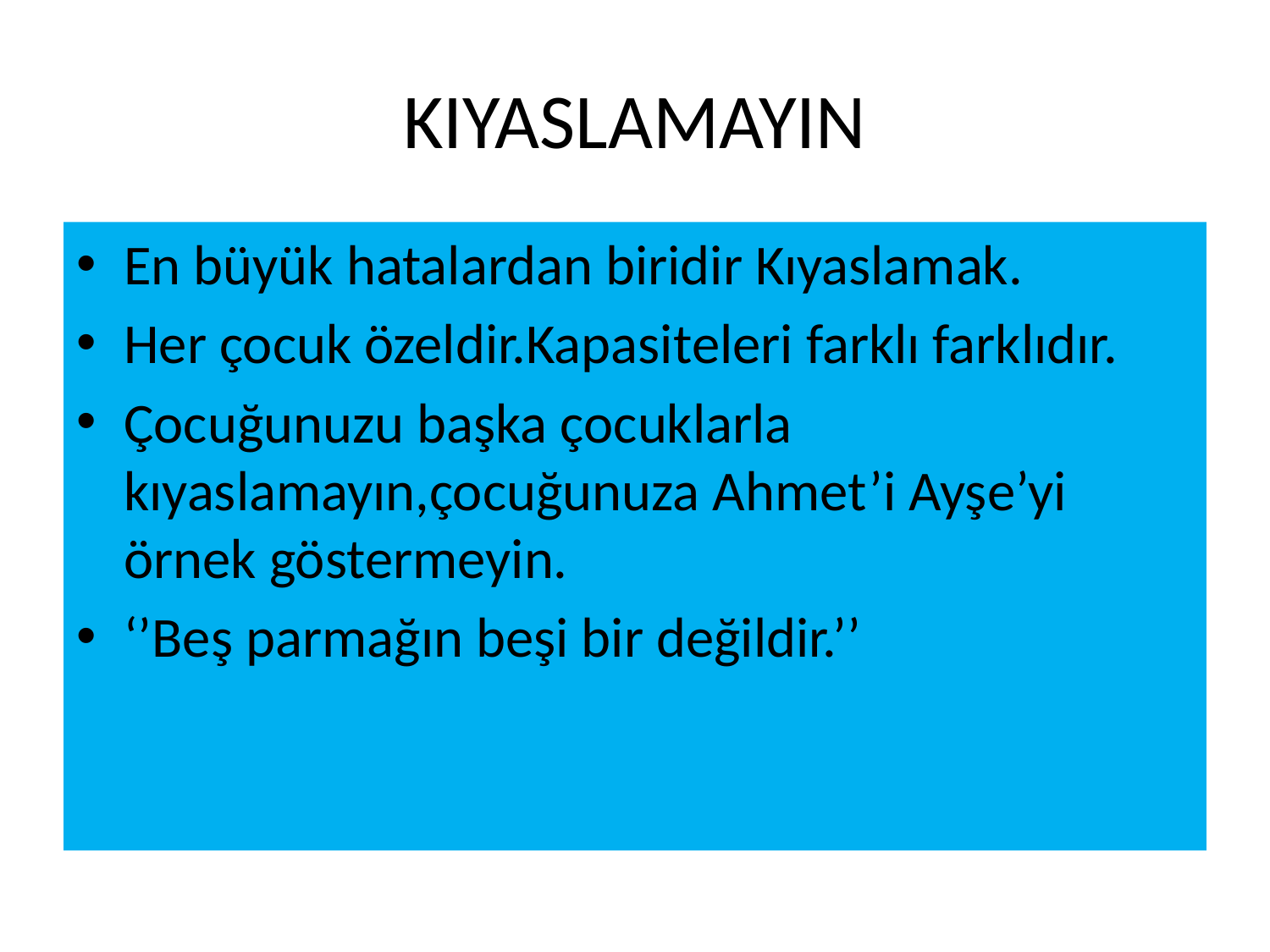

# KIYASLAMAYIN
En büyük hatalardan biridir Kıyaslamak.
Her çocuk özeldir.Kapasiteleri farklı farklıdır.
Çocuğunuzu başka çocuklarla kıyaslamayın,çocuğunuza Ahmet’i Ayşe’yi örnek göstermeyin.
‘’Beş parmağın beşi bir değildir.’’